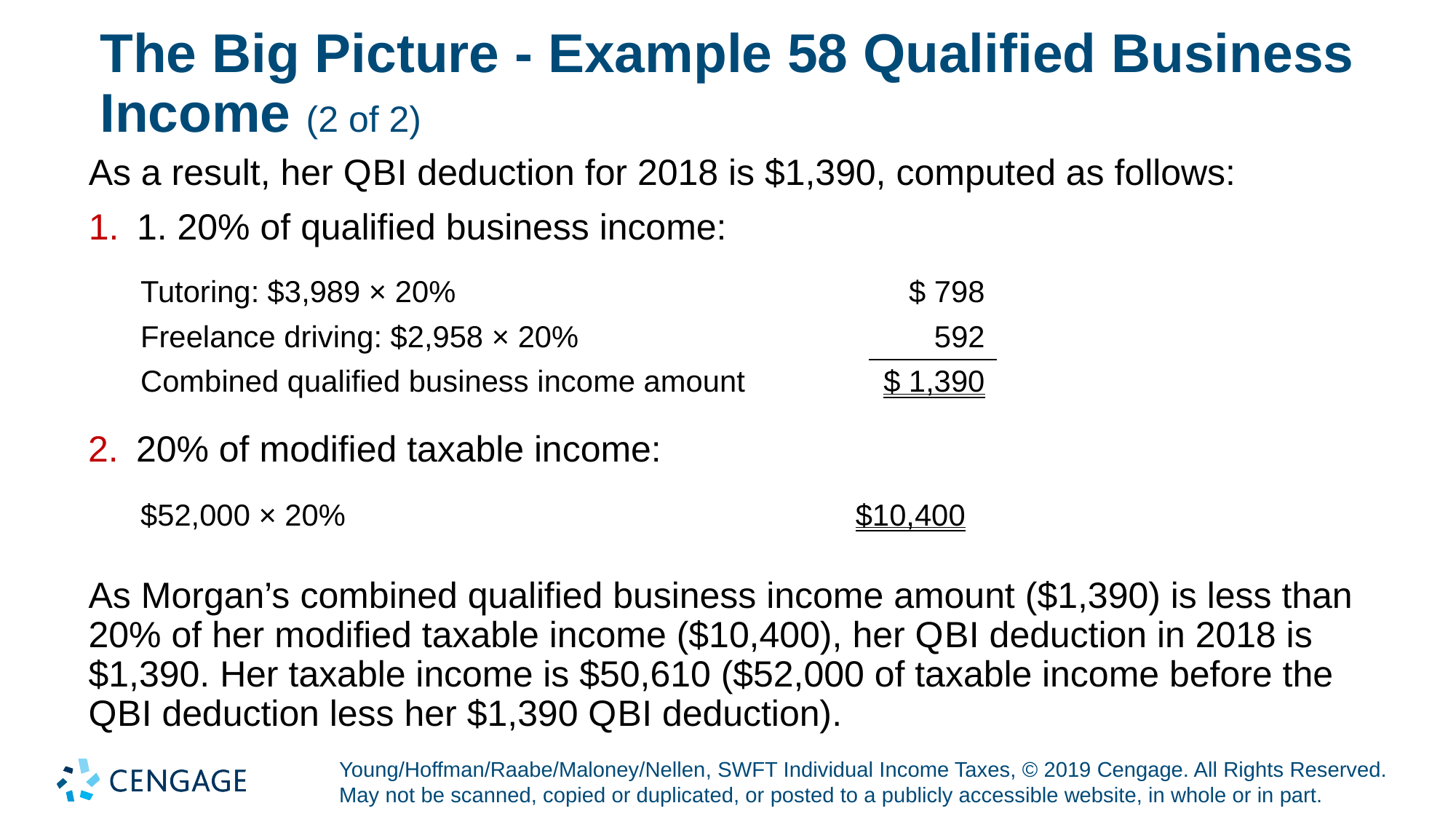

# The Big Picture - Example 58 Qualified Business Income (2 of 2)
As a result, her Q B I deduction for 2018 is $1,390, computed as follows:
1. 20% of qualified business income:
| Tutoring: $3,989 × 20% | $ 798 |
| --- | --- |
| Freelance driving: $2,958 × 20% | 592 |
| Combined qualified business income amount | $ 1,390 |
20% of modified taxable income:
| $52,000 × 20% | $10,400 |
| --- | --- |
As Morgan’s combined qualified business income amount ($1,390) is less than 20% of her modified taxable income ($10,400), her Q B I deduction in 2018 is $1,390. Her taxable income is $50,610 ($52,000 of taxable income before the Q B I deduction less her $1,390 Q B I deduction).